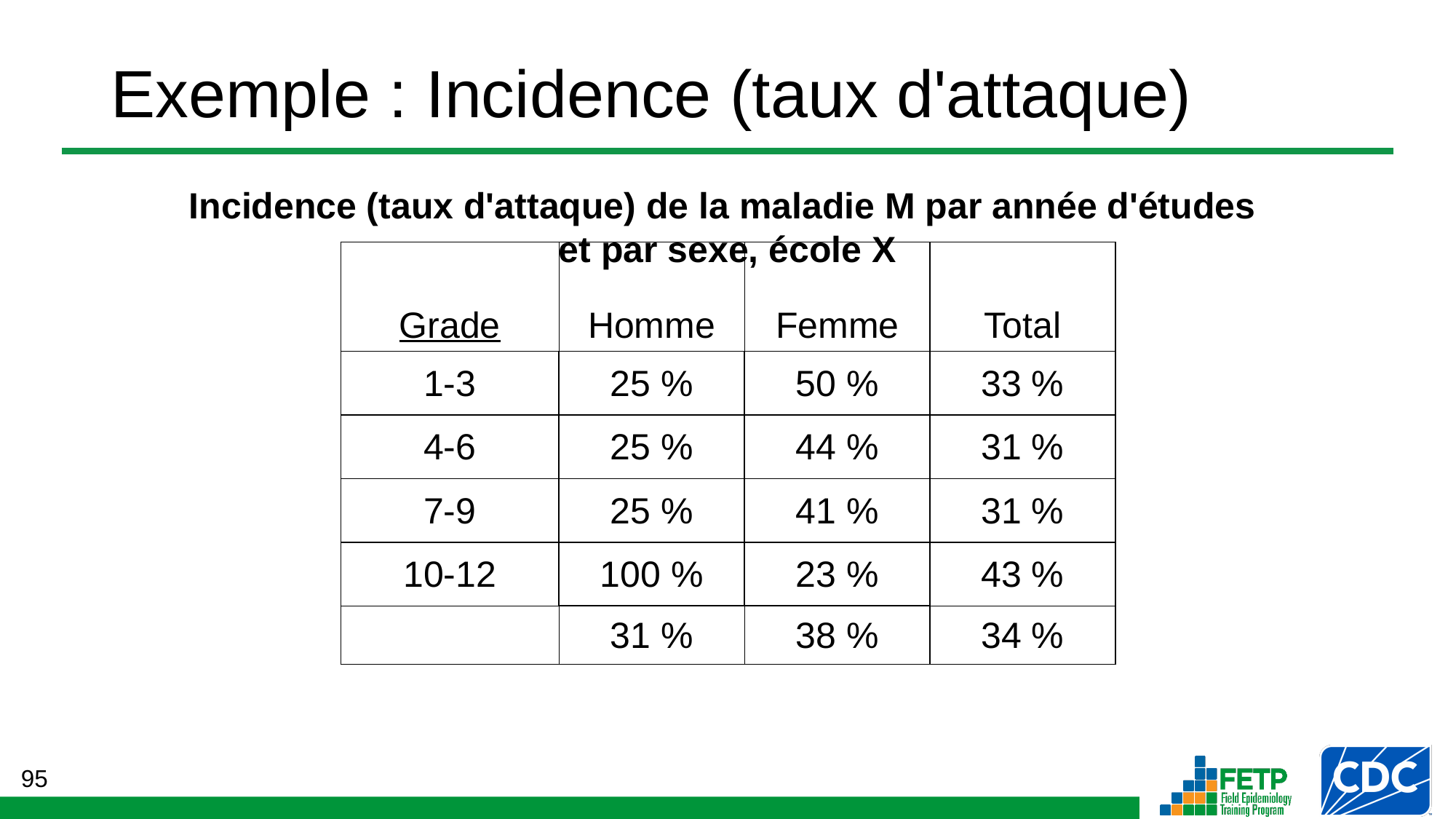

# Exemple : Incidence (taux d'attaque)
Incidence (taux d'attaque) de la maladie M par année d'études
et par sexe, école X

| Grade | Homme | Femme | Total |
| --- | --- | --- | --- |
| 1-3 | 25 % | 50 % | 33 % |
| 4-6 | 25 % | 44 % | 31 % |
| 7-9 | 25 % | 41 % | 31 % |
| 10-12 | 100 % | 23 % | 43 % |
|  | 31 % | 38 % | 34 % |